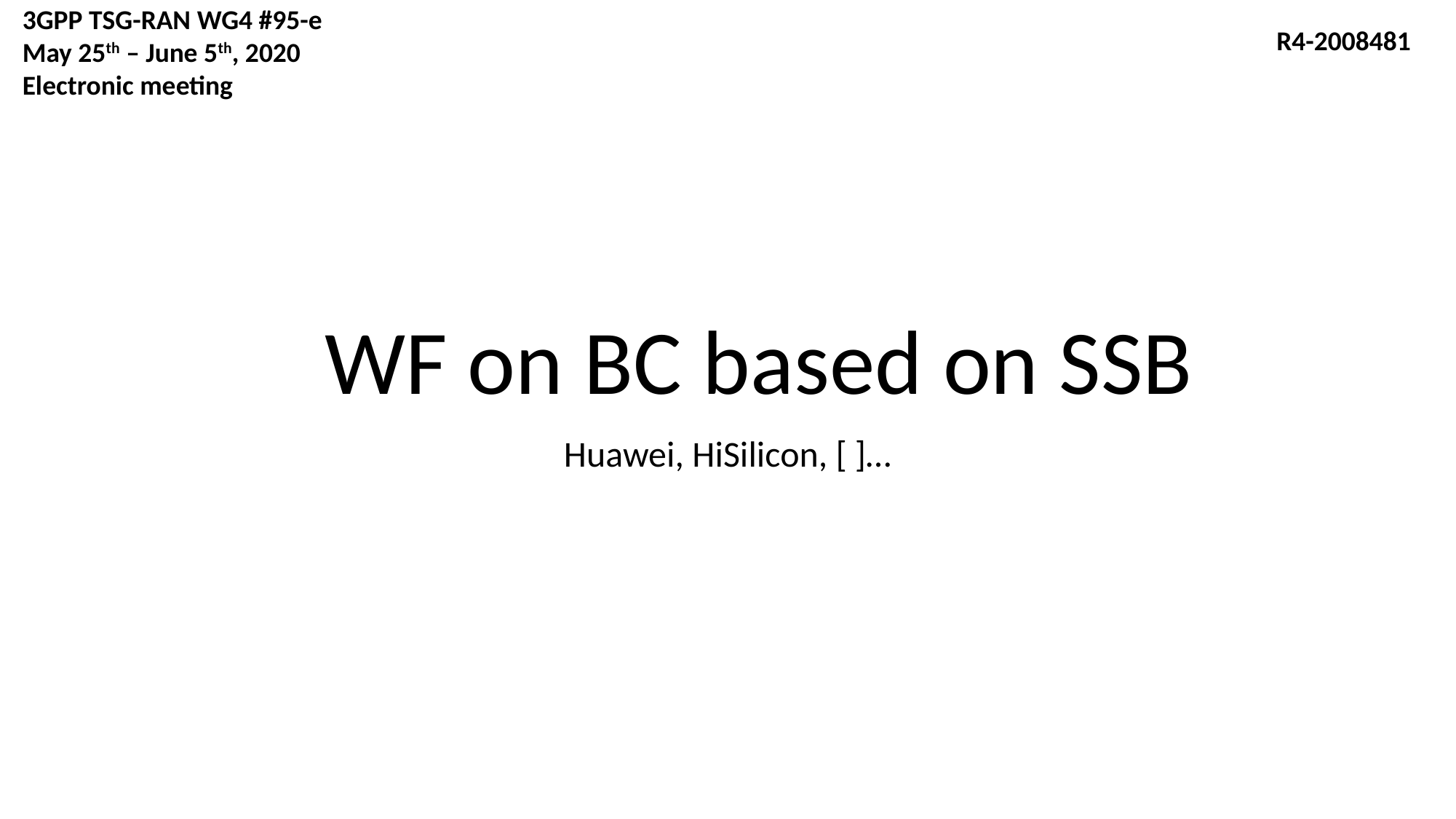

3GPP TSG-RAN WG4 #95-e
May 25th – June 5th, 2020
Electronic meeting
R4-2008481
# WF on BC based on SSB
Huawei, HiSilicon, [ ]…